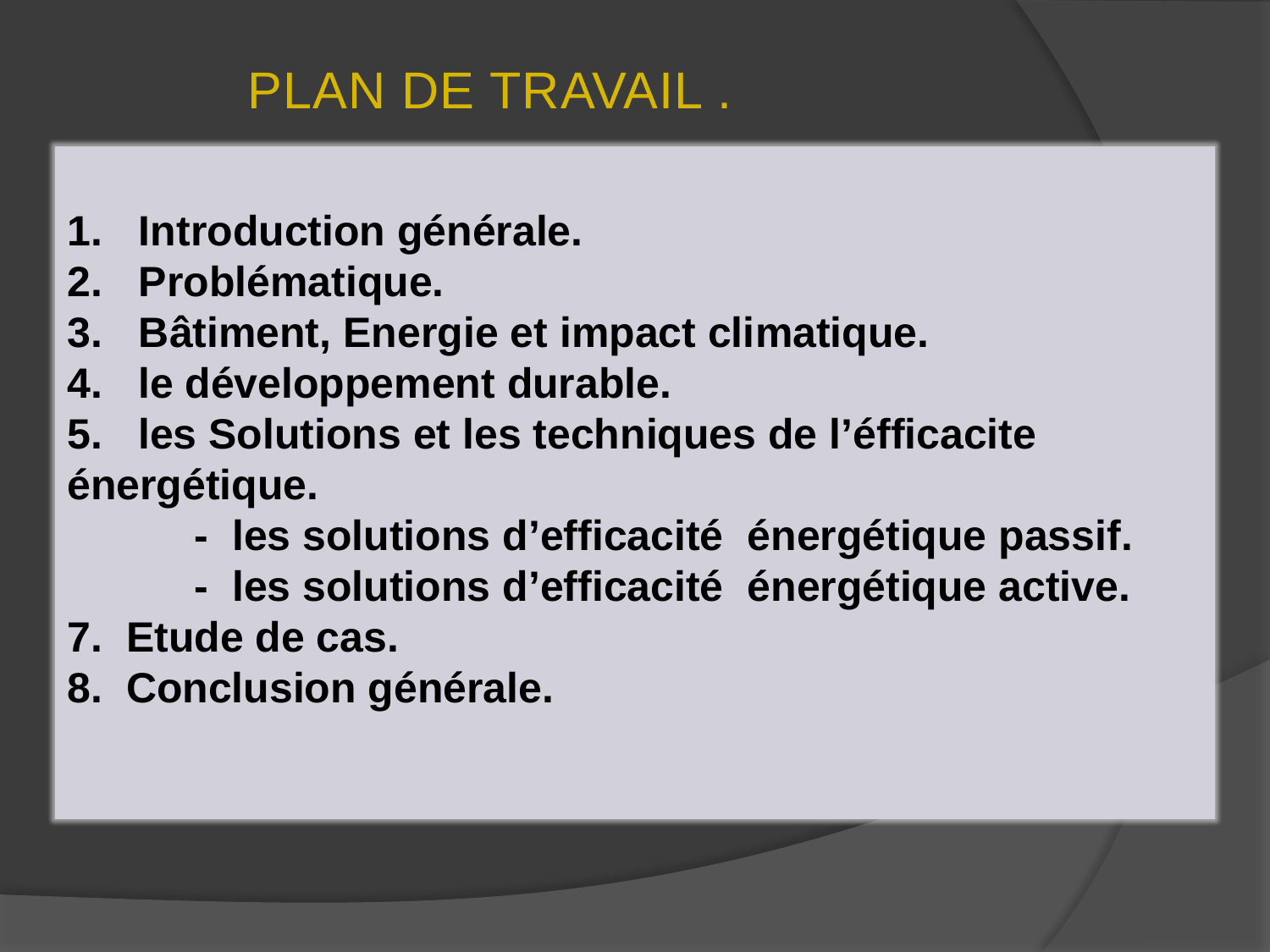

# PLAN DE TRAVAIL .

Introduction générale.
Problématique.
Bâtiment, Energie et impact climatique.
4.   le développement durable.
5.   les Solutions et les techniques de l’éfficacite     énergétique.
  	-  les solutions d’efficacité  énergétique passif.
	-  les solutions d’efficacité  énergétique active.
7.  Etude de cas.
8.  Conclusion générale.